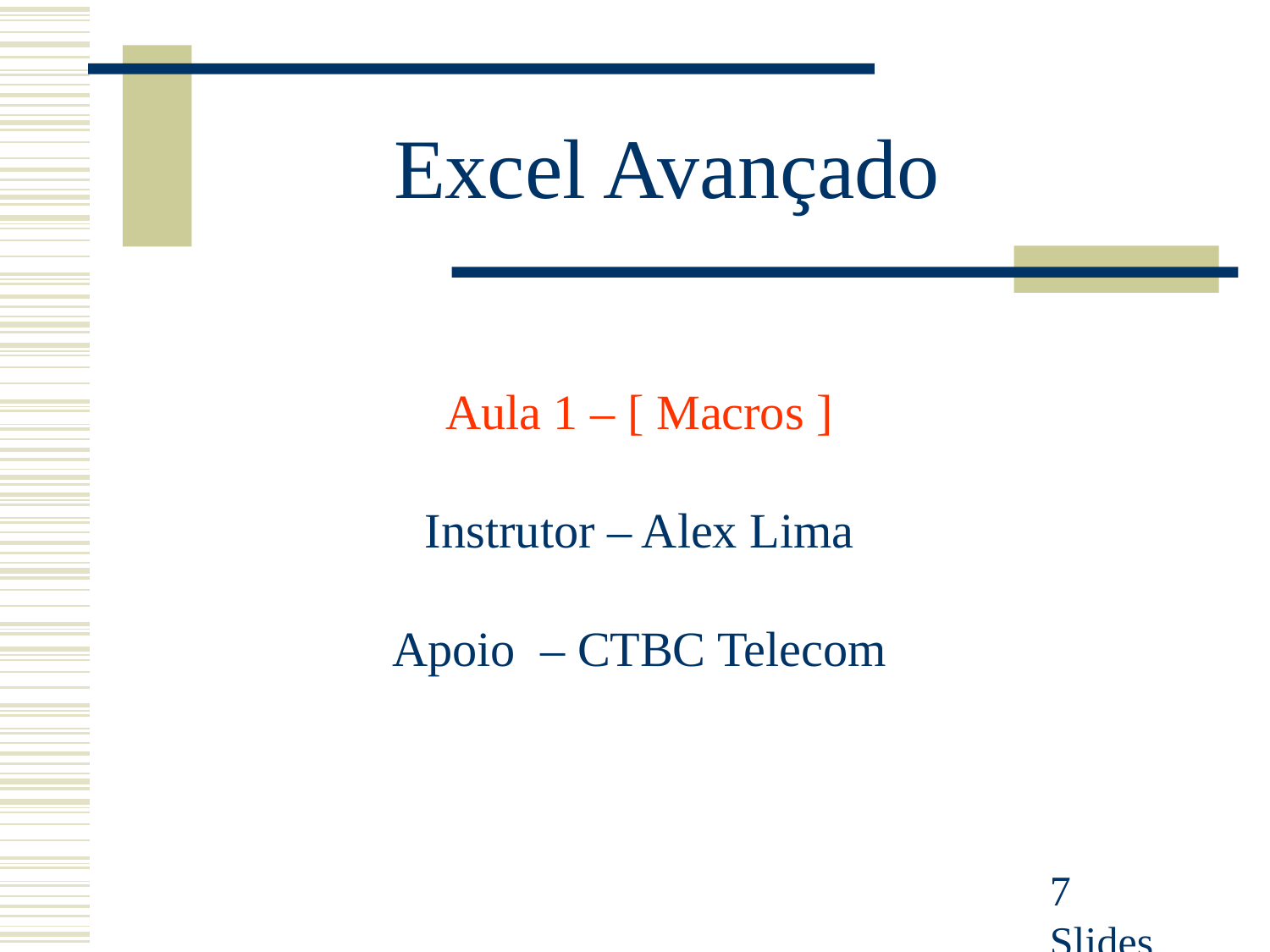

Excel Avançado
Aula 1 – [ Macros ]

Instrutor – Alex Lima

Apoio  – CTBC Telecom
7 Slides